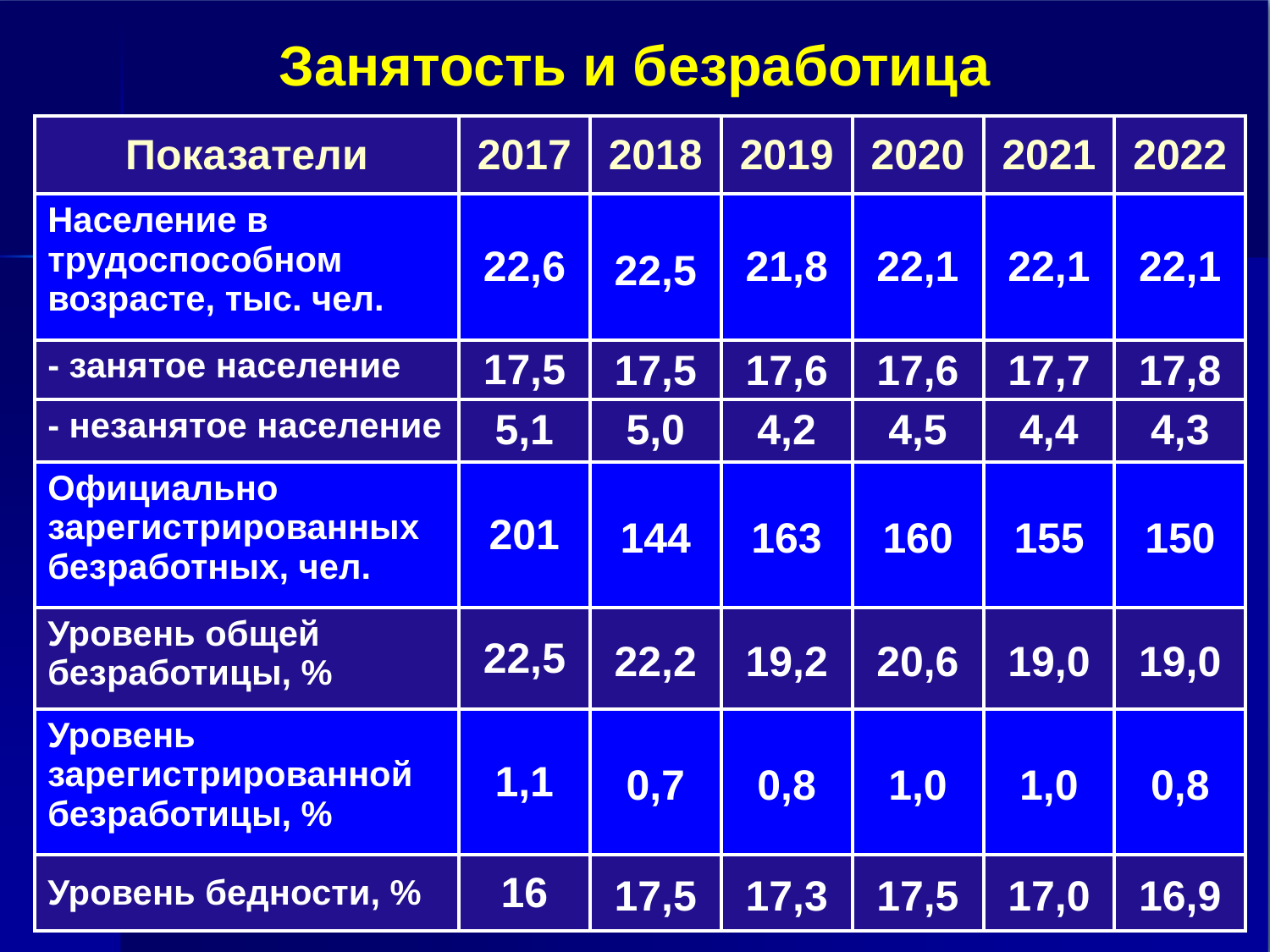

Занятость и безработица
| Показатели | 2017 | 2018 | 2019 | 2020 | 2021 | 2022 |
| --- | --- | --- | --- | --- | --- | --- |
| Население в трудоспособном возрасте, тыс. чел. | 22,6 | 22,5 | 21,8 | 22,1 | 22,1 | 22,1 |
| - занятое население | 17,5 | 17,5 | 17,6 | 17,6 | 17,7 | 17,8 |
| - незанятое население | 5,1 | 5,0 | 4,2 | 4,5 | 4,4 | 4,3 |
| Официально зарегистрированных безработных, чел. | 201 | 144 | 163 | 160 | 155 | 150 |
| Уровень общей безработицы, % | 22,5 | 22,2 | 19,2 | 20,6 | 19,0 | 19,0 |
| Уровень зарегистрированной безработицы, % | 1,1 | 0,7 | 0,8 | 1,0 | 1,0 | 0,8 |
| Уровень бедности, % | 16 | 17,5 | 17,3 | 17,5 | 17,0 | 16,9 |